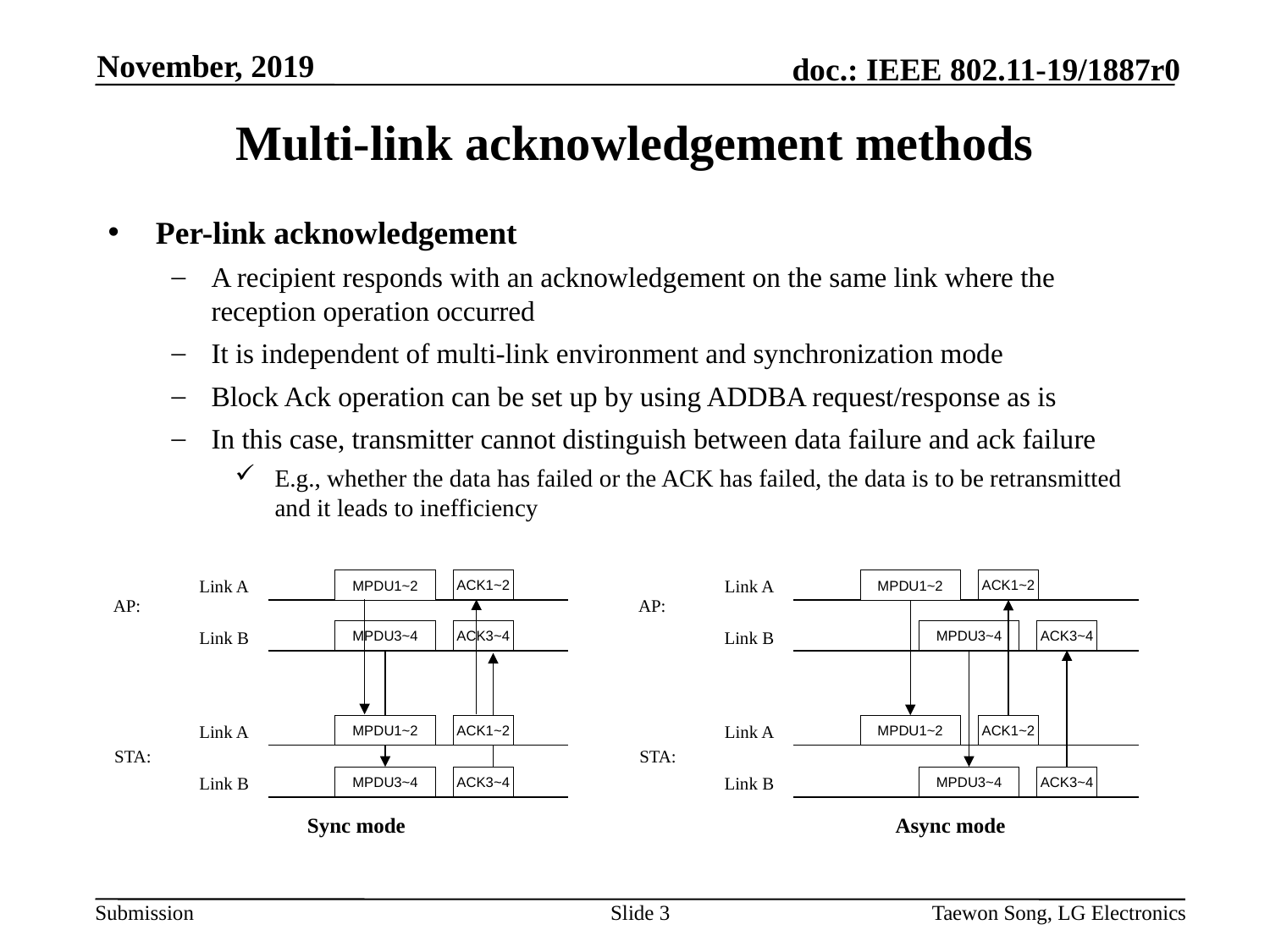

November, 2019
# Multi-link acknowledgement methods
Per-link acknowledgement
A recipient responds with an acknowledgement on the same link where the reception operation occurred
It is independent of multi-link environment and synchronization mode
Block Ack operation can be set up by using ADDBA request/response as is
In this case, transmitter cannot distinguish between data failure and ack failure
E.g., whether the data has failed or the ACK has failed, the data is to be retransmitted and it leads to inefficiency
Link A
Link A
ACK1~2
ACK1~2
MPDU1~2
MPDU1~2
AP:
AP:
Link B
Link B
MPDU3~4
ACK3~4
MPDU3~4
ACK3~4
Link A
Link A
MPDU1~2
ACK1~2
MPDU1~2
ACK1~2
STA:
STA:
Link B
Link B
MPDU3~4
ACK3~4
MPDU3~4
ACK3~4
Sync mode
Async mode
Slide 3
Taewon Song, LG Electronics